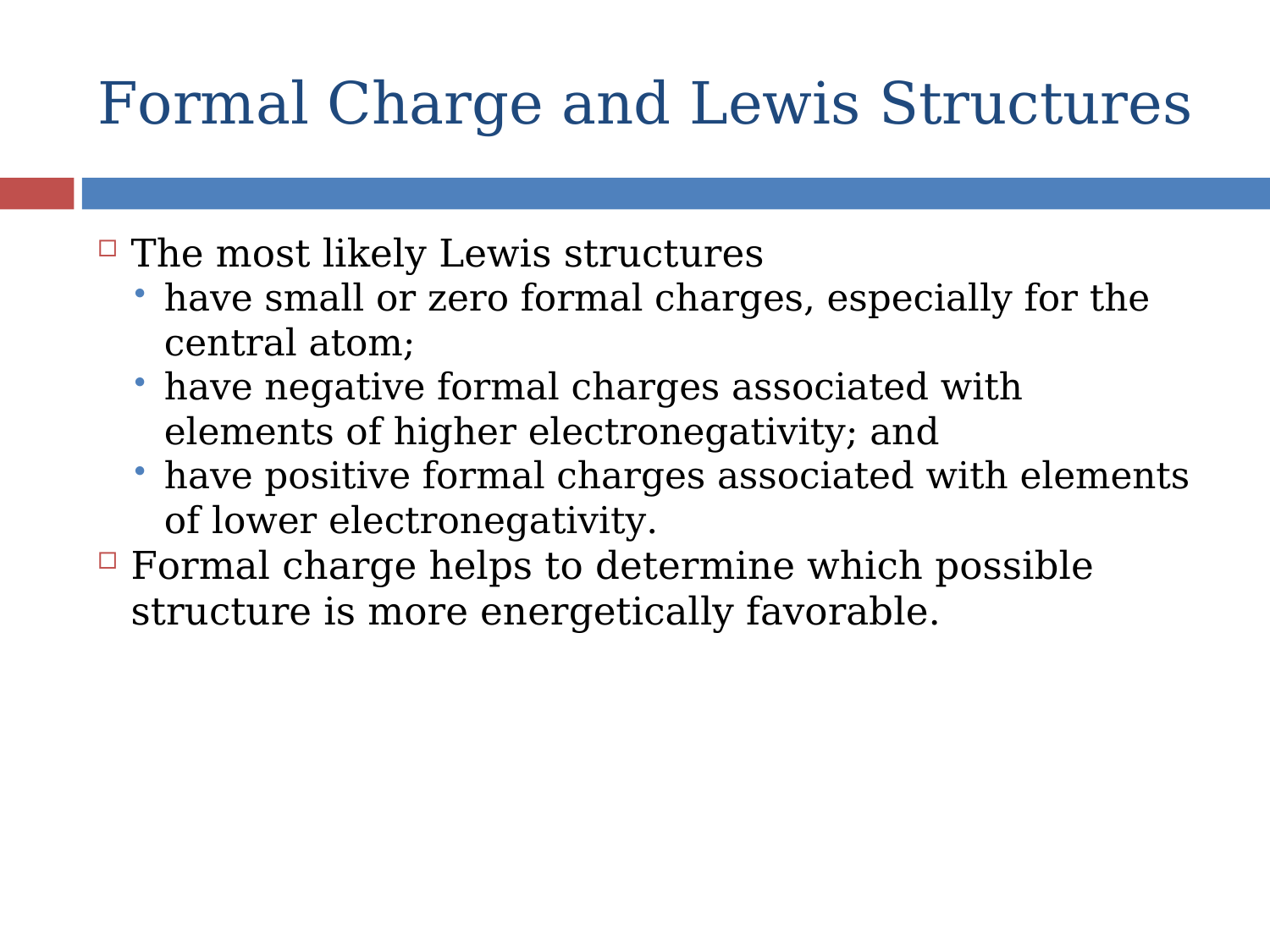

# Formal Charge and Lewis Structures
The most likely Lewis structures
have small or zero formal charges, especially for the central atom;
have negative formal charges associated with elements of higher electronegativity; and
have positive formal charges associated with elements of lower electronegativity.
Formal charge helps to determine which possible structure is more energetically favorable.